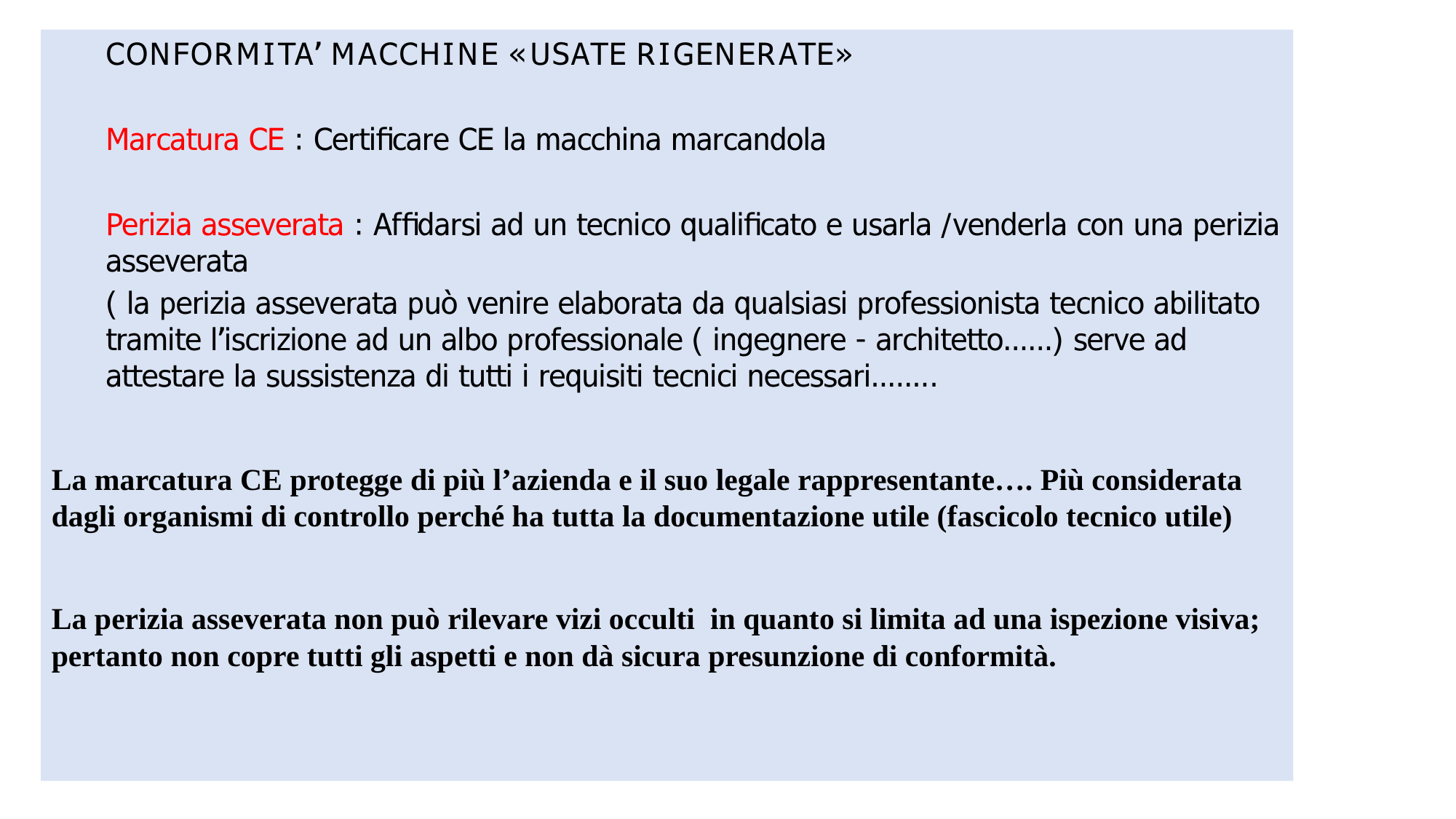

CONFORMITA’ MACCHINE «USATE RIGENERATE»

Marcatura CE : Certificare CE la macchina marcandola

Perizia asseverata : Affidarsi ad un tecnico qualificato e usarla /venderla con una perizia asseverata
( la perizia asseverata può venire elaborata da qualsiasi professionista tecnico abilitato tramite l’iscrizione ad un albo professionale ( ingegnere - architetto……) serve ad attestare la sussistenza di tutti i requisiti tecnici necessari……..

La marcatura CE protegge di più l’azienda e il suo legale rappresentante…. Più considerata dagli organismi di controllo perché ha tutta la documentazione utile (fascicolo tecnico utile)

La perizia asseverata non può rilevare vizi occulti  in quanto si limita ad una ispezione visiva; pertanto non copre tutti gli aspetti e non dà sicura presunzione di conformità.